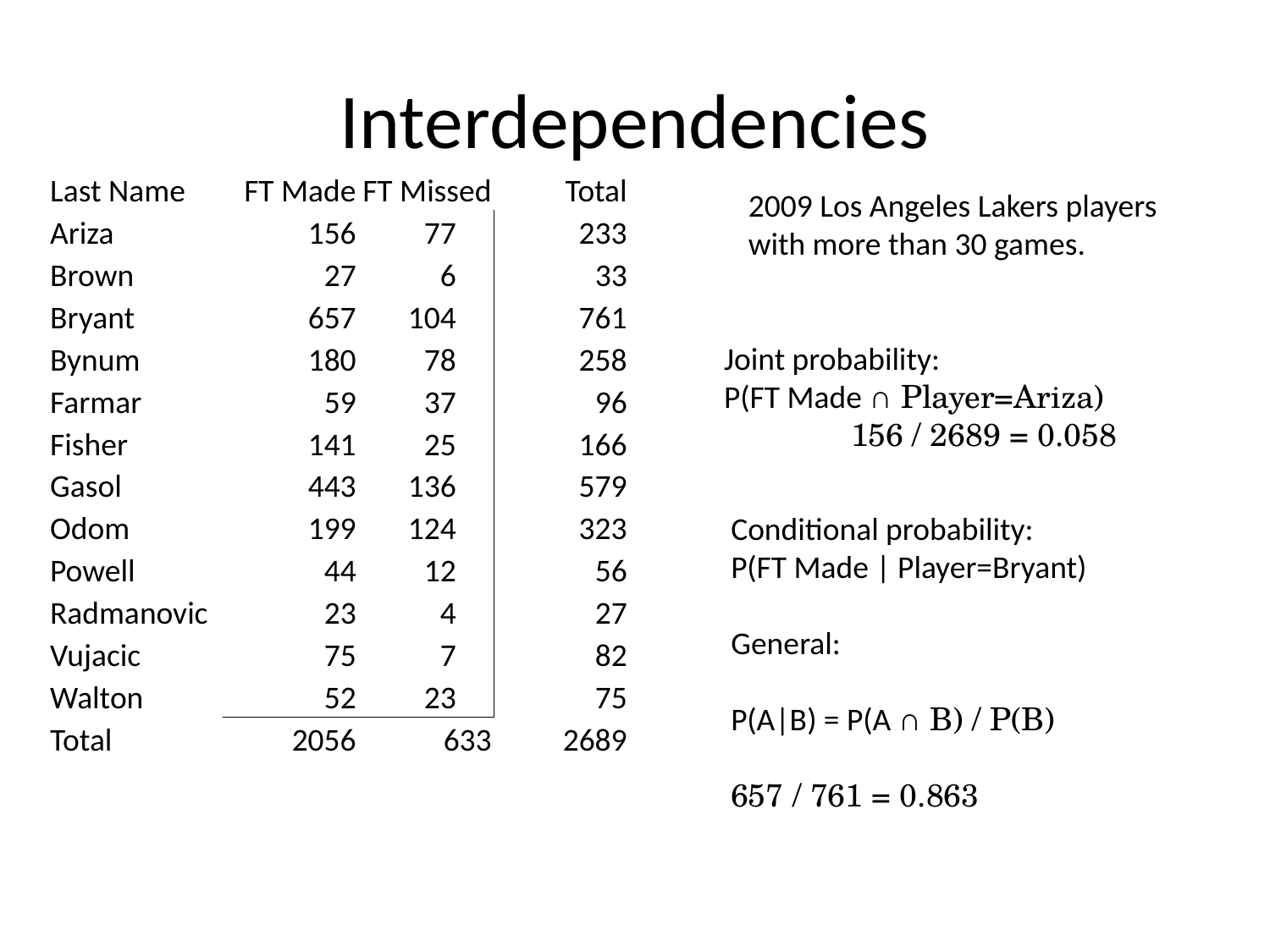

# Interdependencies
| Last Name | FT Made | FT Missed | Total |
| --- | --- | --- | --- |
| Ariza | 156 | 77 | 233 |
| Brown | 27 | 6 | 33 |
| Bryant | 657 | 104 | 761 |
| Bynum | 180 | 78 | 258 |
| Farmar | 59 | 37 | 96 |
| Fisher | 141 | 25 | 166 |
| Gasol | 443 | 136 | 579 |
| Odom | 199 | 124 | 323 |
| Powell | 44 | 12 | 56 |
| Radmanovic | 23 | 4 | 27 |
| Vujacic | 75 | 7 | 82 |
| Walton | 52 | 23 | 75 |
| Total | 2056 | 633 | 2689 |
2009 Los Angeles Lakers players with more than 30 games.
Joint probability:
P(FT Made ∩ Player=Ariza)
	156 / 2689 = 0.058
Conditional probability:
P(FT Made | Player=Bryant)

General:

P(A|B) = P(A ∩ B) / P(B)

657 / 761 = 0.863